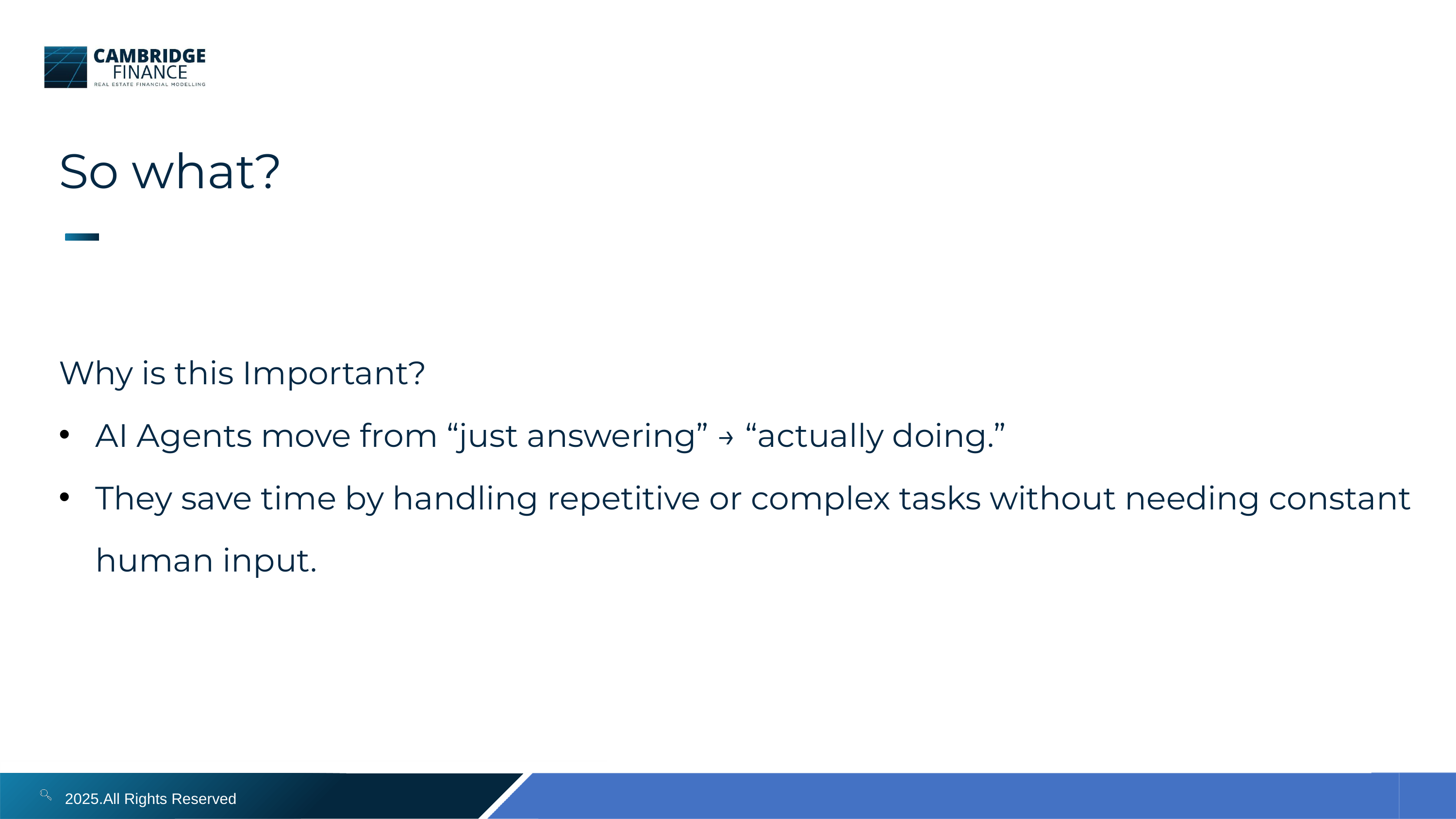

So what?

Why is this Important?
AI Agents move from “just answering” → “actually doing.”
They save time by handling repetitive or complex tasks without needing constant human input.

2025.All Rights Reserved